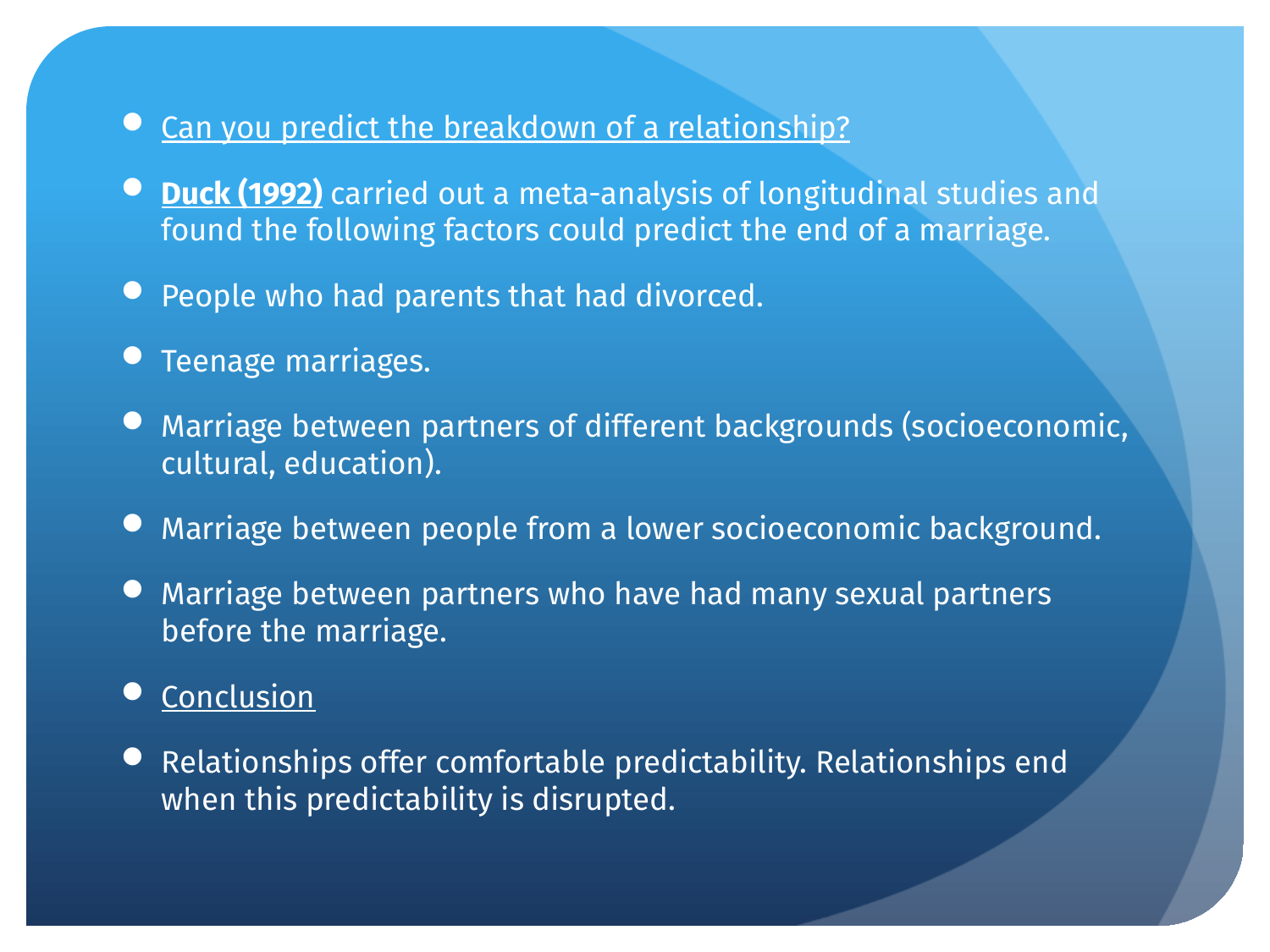

Can you predict the breakdown of a relationship?
Duck (1992) carried out a meta-analysis of longitudinal studies and found the following factors could predict the end of a marriage.
People who had parents that had divorced.
Teenage marriages.
Marriage between partners of different backgrounds (socioeconomic, cultural, education).
Marriage between people from a lower socioeconomic background.
Marriage between partners who have had many sexual partners before the marriage.
Conclusion
Relationships offer comfortable predictability. Relationships end when this predictability is disrupted.